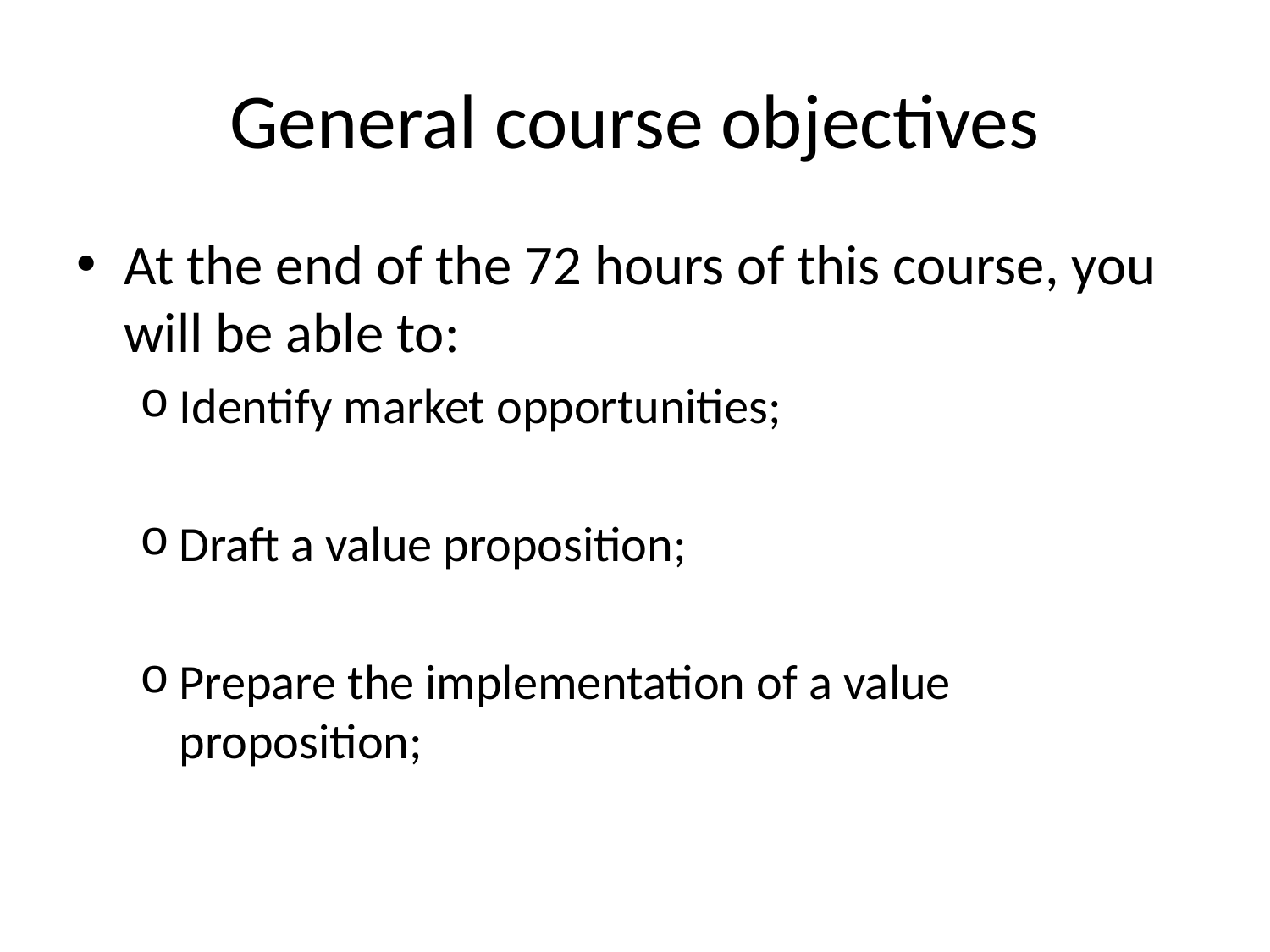

# General course objectives
At the end of the 72 hours of this course, you will be able to:
Identify market opportunities;

Draft a value proposition;

Prepare the implementation of a value proposition;